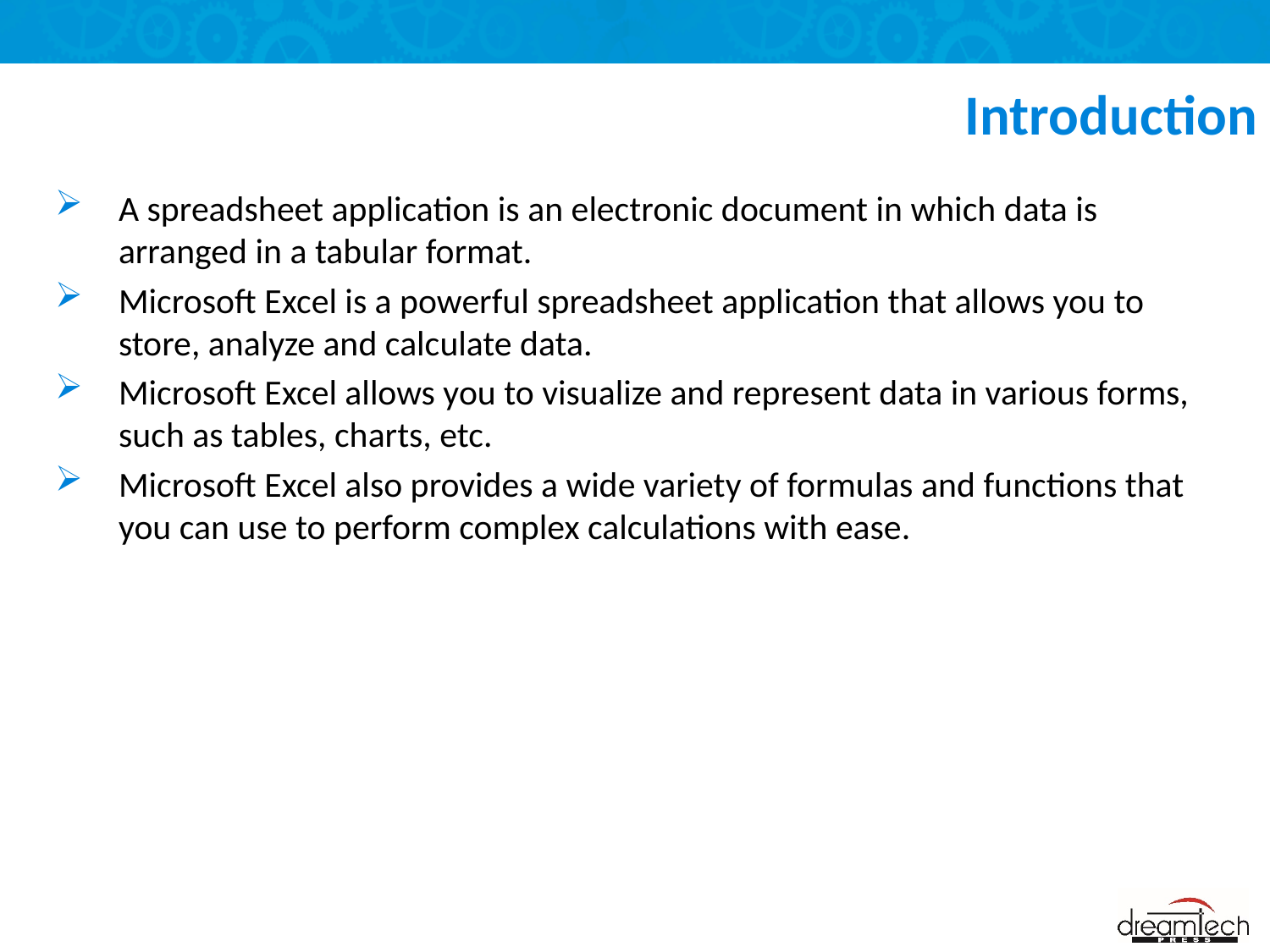

# Introduction
A spreadsheet application is an electronic document in which data is arranged in a tabular format.
Microsoft Excel is a powerful spreadsheet application that allows you to store, analyze and calculate data.
Microsoft Excel allows you to visualize and represent data in various forms, such as tables, charts, etc.
Microsoft Excel also provides a wide variety of formulas and functions that you can use to perform complex calculations with ease.